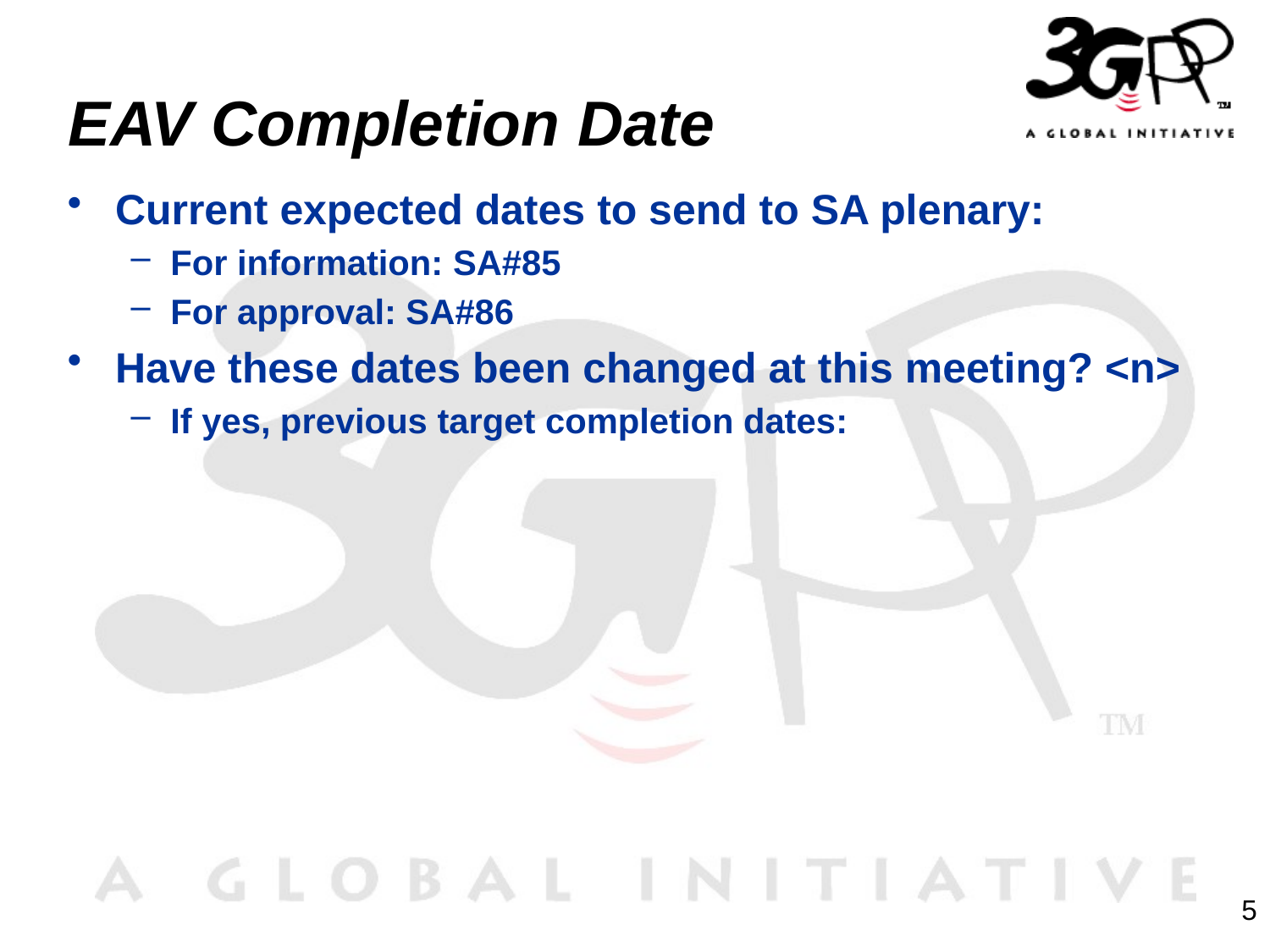

# EAV Completion Date
Current expected dates to send to SA plenary:
For information: SA#85
For approval: SA#86
Have these dates been changed at this meeting? <n>
If yes, previous target completion dates:

5